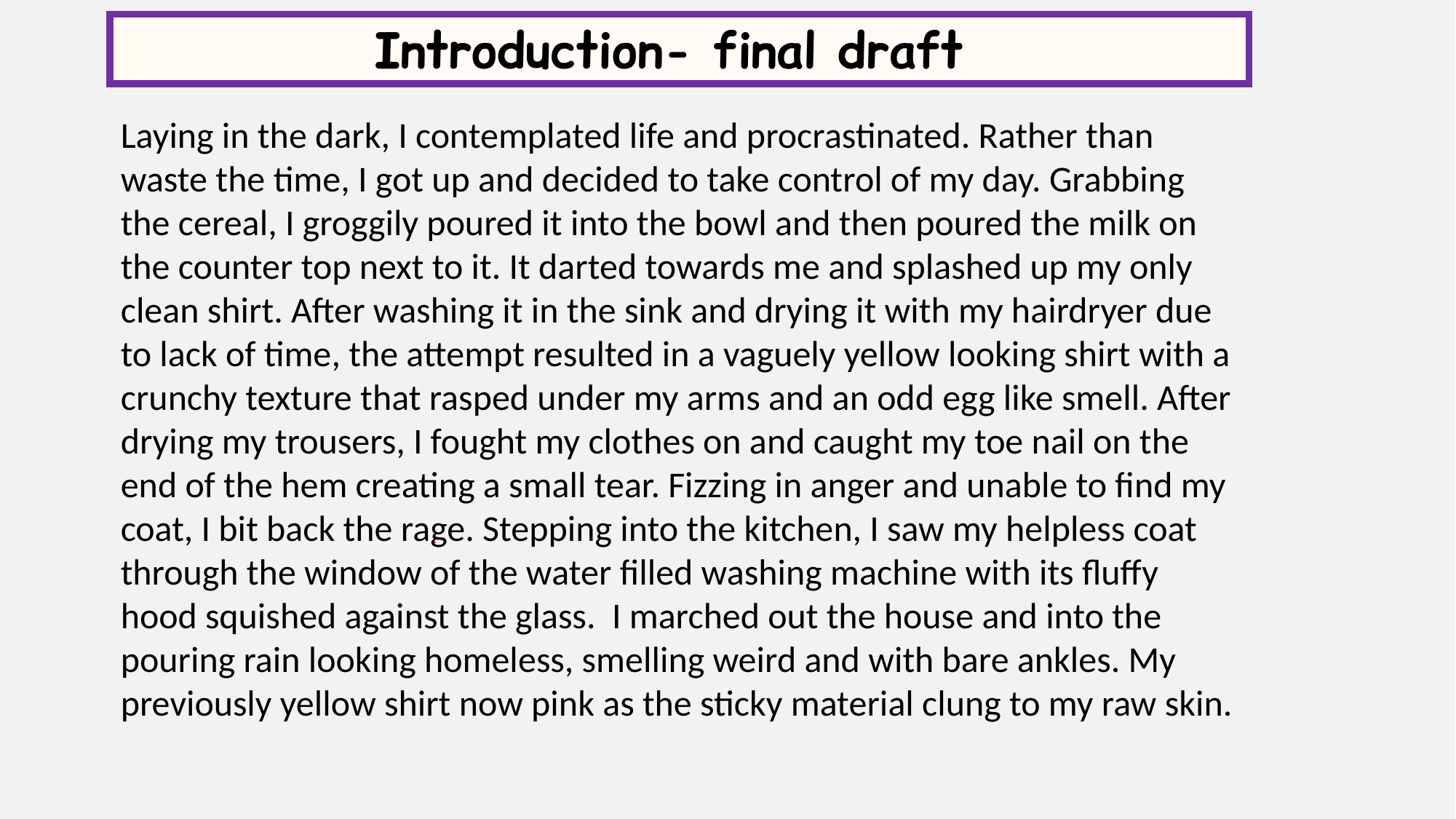

Introduction- final draft
Laying in the dark, I contemplated life and procrastinated. Rather than waste the time, I got up and decided to take control of my day. Grabbing the cereal, I groggily poured it into the bowl and then poured the milk on the counter top next to it. It darted towards me and splashed up my only clean shirt. After washing it in the sink and drying it with my hairdryer due to lack of time, the attempt resulted in a vaguely yellow looking shirt with a crunchy texture that rasped under my arms and an odd egg like smell. After drying my trousers, I fought my clothes on and caught my toe nail on the end of the hem creating a small tear. Fizzing in anger and unable to find my coat, I bit back the rage. Stepping into the kitchen, I saw my helpless coat through the window of the water filled washing machine with its fluffy hood squished against the glass.  I marched out the house and into the pouring rain looking homeless, smelling weird and with bare ankles. My previously yellow shirt now pink as the sticky material clung to my raw skin.